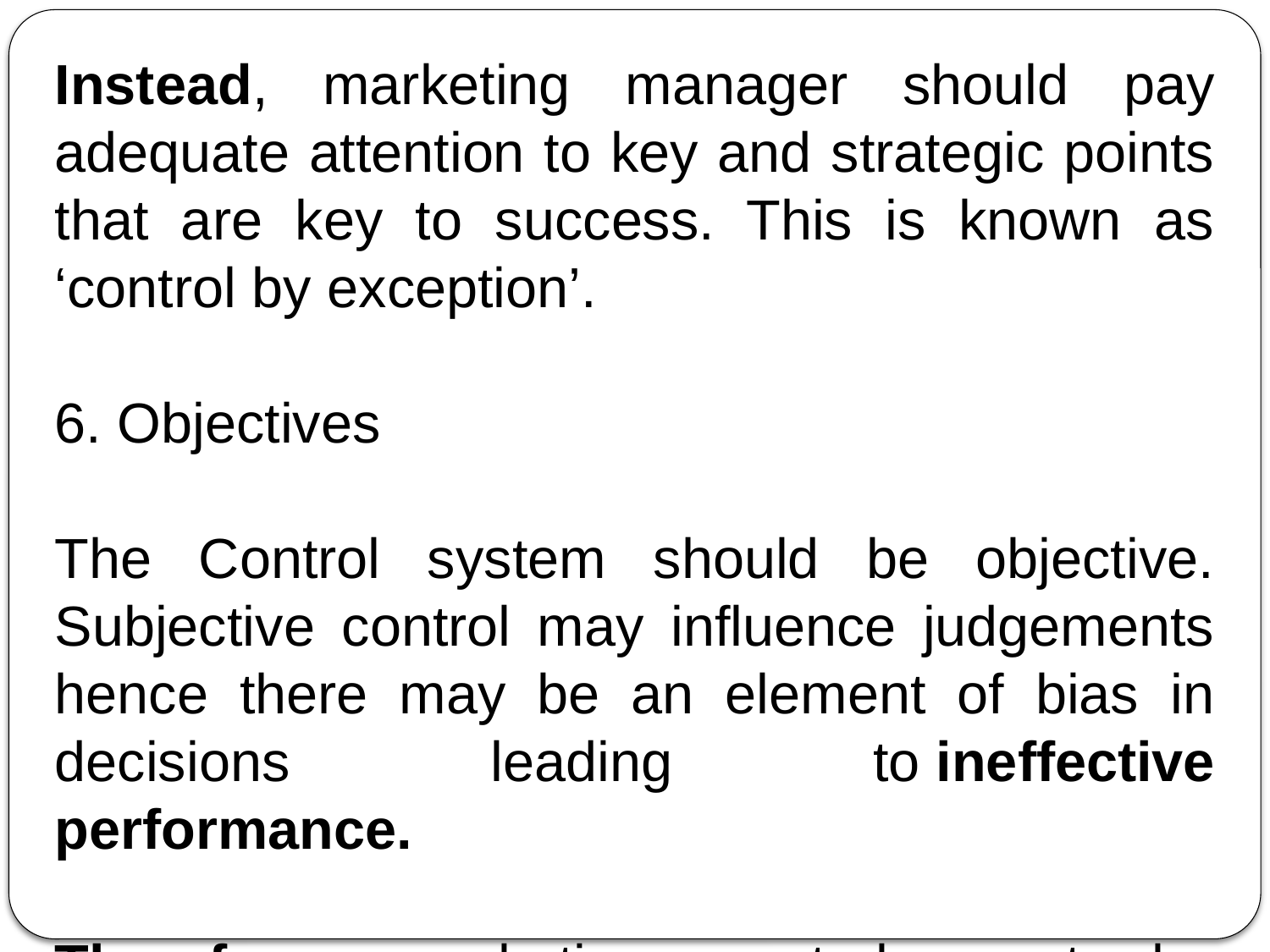

Instead, marketing manager should pay adequate attention to key and strategic points that are key to success. This is known as ‘control by exception’.

6. Objectives

The Control system should be objective. Subjective control may influence judgements hence there may be an element of bias in decisions leading to ineffective performance.

Therefore, marketing control must be objective, clearly quantifiable and verifiable